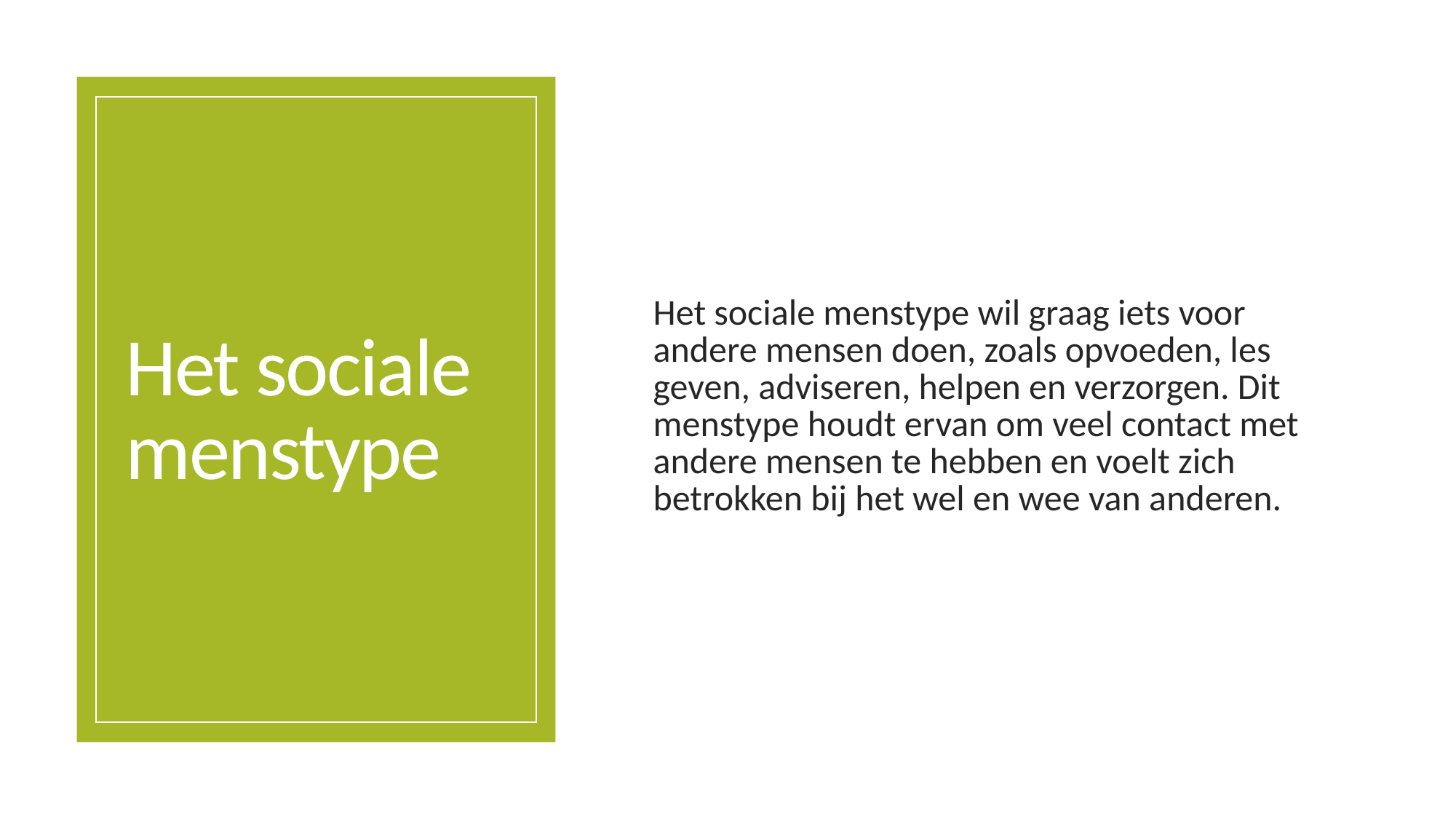

# Het sociale menstype
Het sociale menstype wil graag iets voor andere mensen doen, zoals opvoeden, les geven, adviseren, helpen en verzorgen. Dit menstype houdt ervan om veel contact met andere mensen te hebben en voelt zich betrokken bij het wel en wee van anderen.